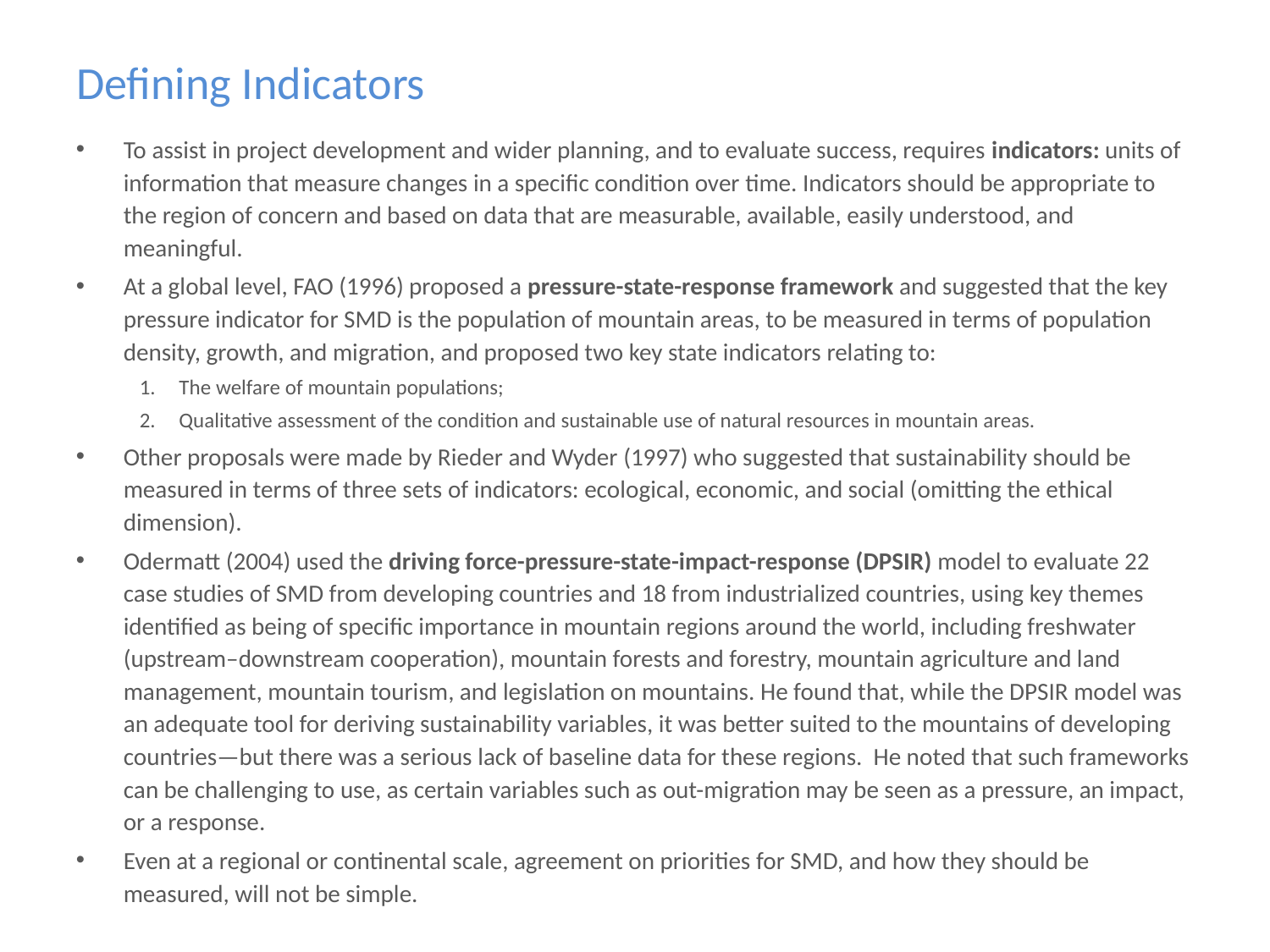

# Defining Indicators
To assist in project development and wider planning, and to evaluate success, requires indicators: units of information that measure changes in a specific condition over time. Indicators should be appropriate to the region of concern and based on data that are measurable, available, easily understood, and meaningful.
At a global level, FAO (1996) proposed a pressure-state-response framework and suggested that the key pressure indicator for SMD is the population of mountain areas, to be measured in terms of population density, growth, and migration, and proposed two key state indicators relating to:
The welfare of mountain populations;
Qualitative assessment of the condition and sustainable use of natural resources in mountain areas.
Other proposals were made by Rieder and Wyder (1997) who suggested that sustainability should be measured in terms of three sets of indicators: ecological, economic, and social (omitting the ethical dimension).
Odermatt (2004) used the driving force-pressure-state-impact-response (DPSIR) model to evaluate 22 case studies of SMD from developing countries and 18 from industrialized countries, using key themes identified as being of specific importance in mountain regions around the world, including freshwater (upstream–downstream cooperation), mountain forests and forestry, mountain agriculture and land management, mountain tourism, and legislation on mountains. He found that, while the DPSIR model was an adequate tool for deriving sustainability variables, it was better suited to the mountains of developing countries—but there was a serious lack of baseline data for these regions.  He noted that such frameworks can be challenging to use, as certain variables such as out-migration may be seen as a pressure, an impact, or a response.
Even at a regional or continental scale, agreement on priorities for SMD, and how they should be measured, will not be simple.